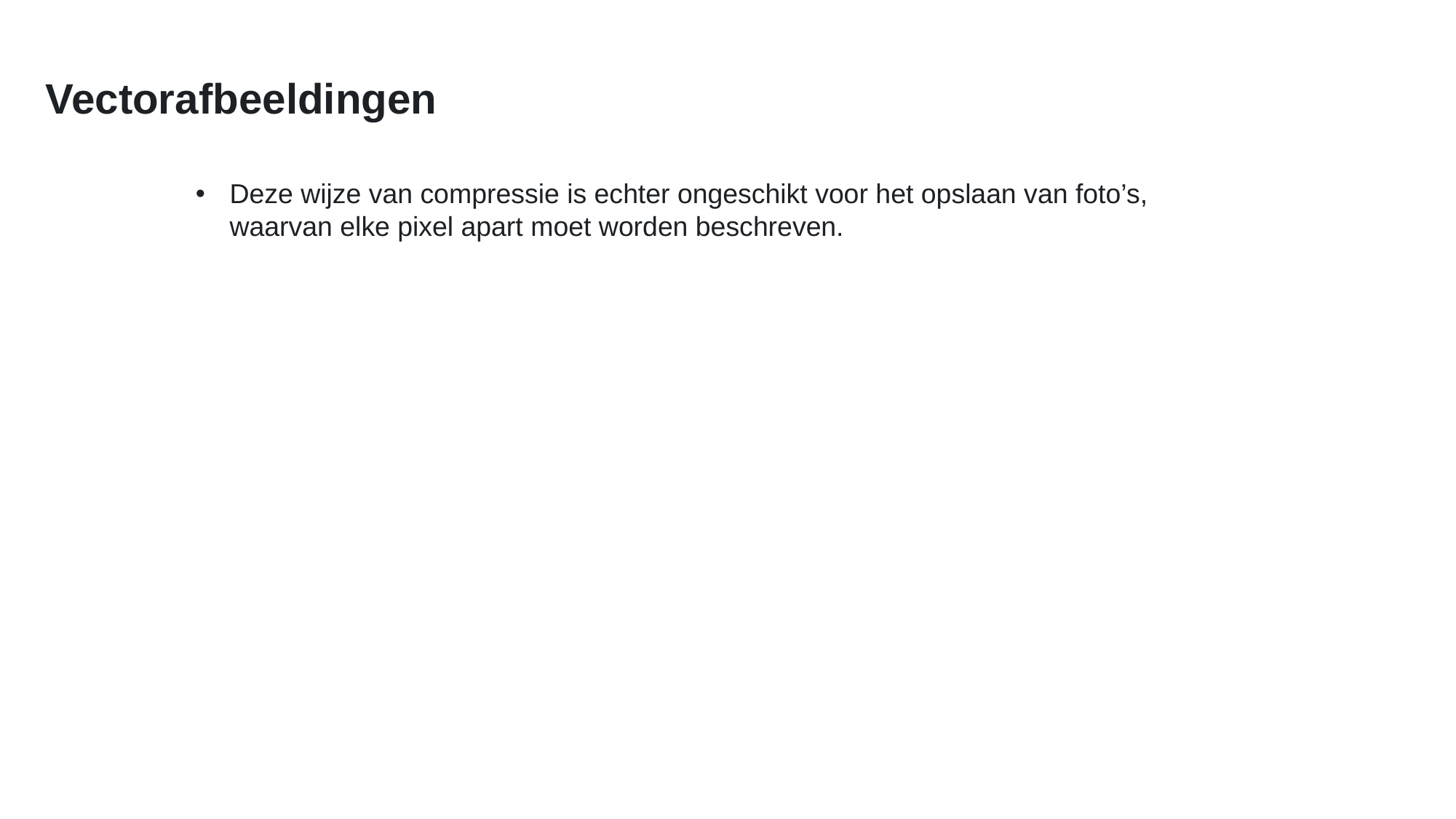

Vectorafbeeldingen
Deze wijze van compressie is echter ongeschikt voor het opslaan van foto’s, waarvan elke pixel apart moet worden beschreven.